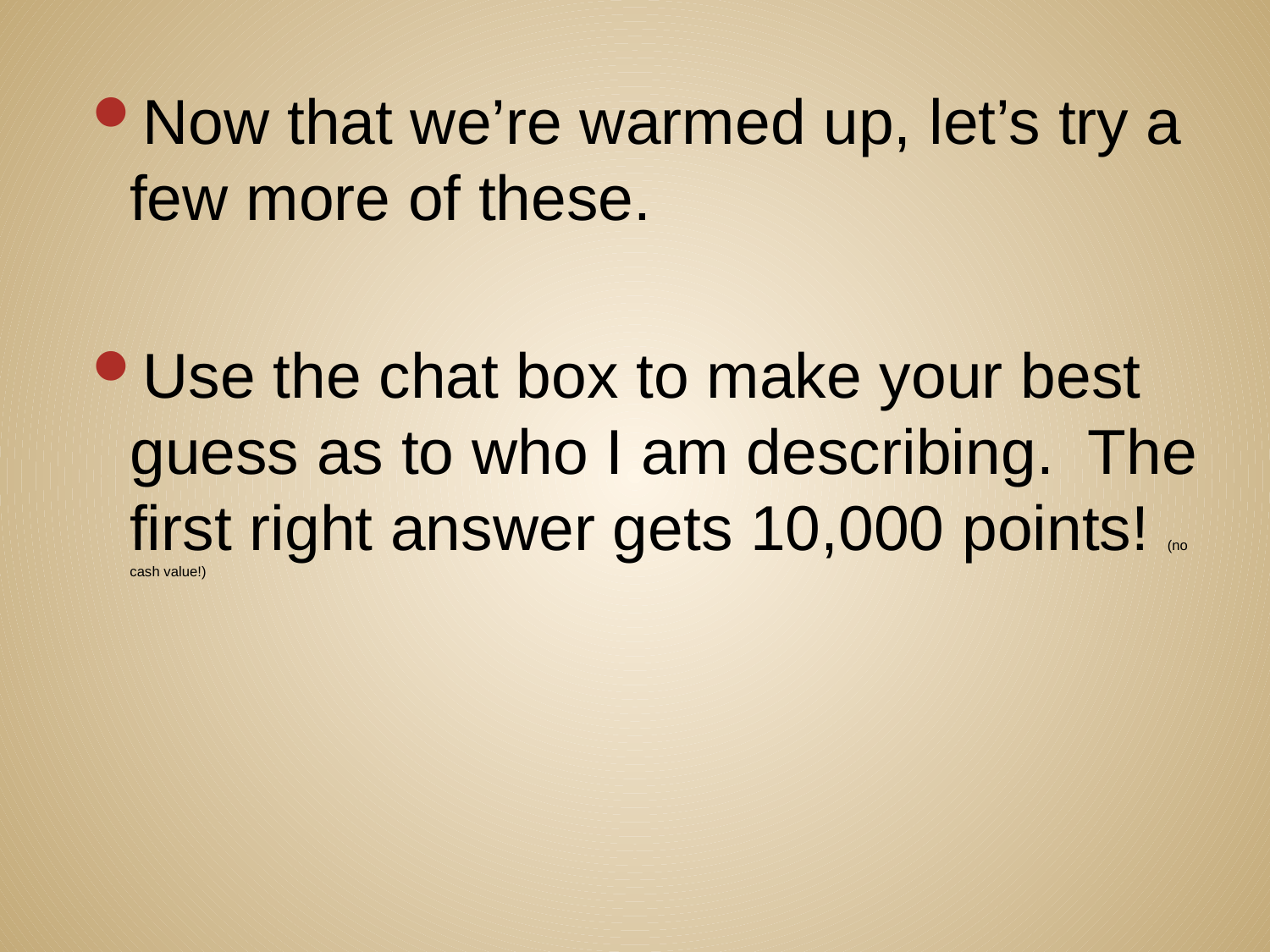

Now that we’re warmed up, let’s try a few more of these.

Use the chat box to make your best guess as to who I am describing.  The first right answer gets 10,000 points! (no cash value!)